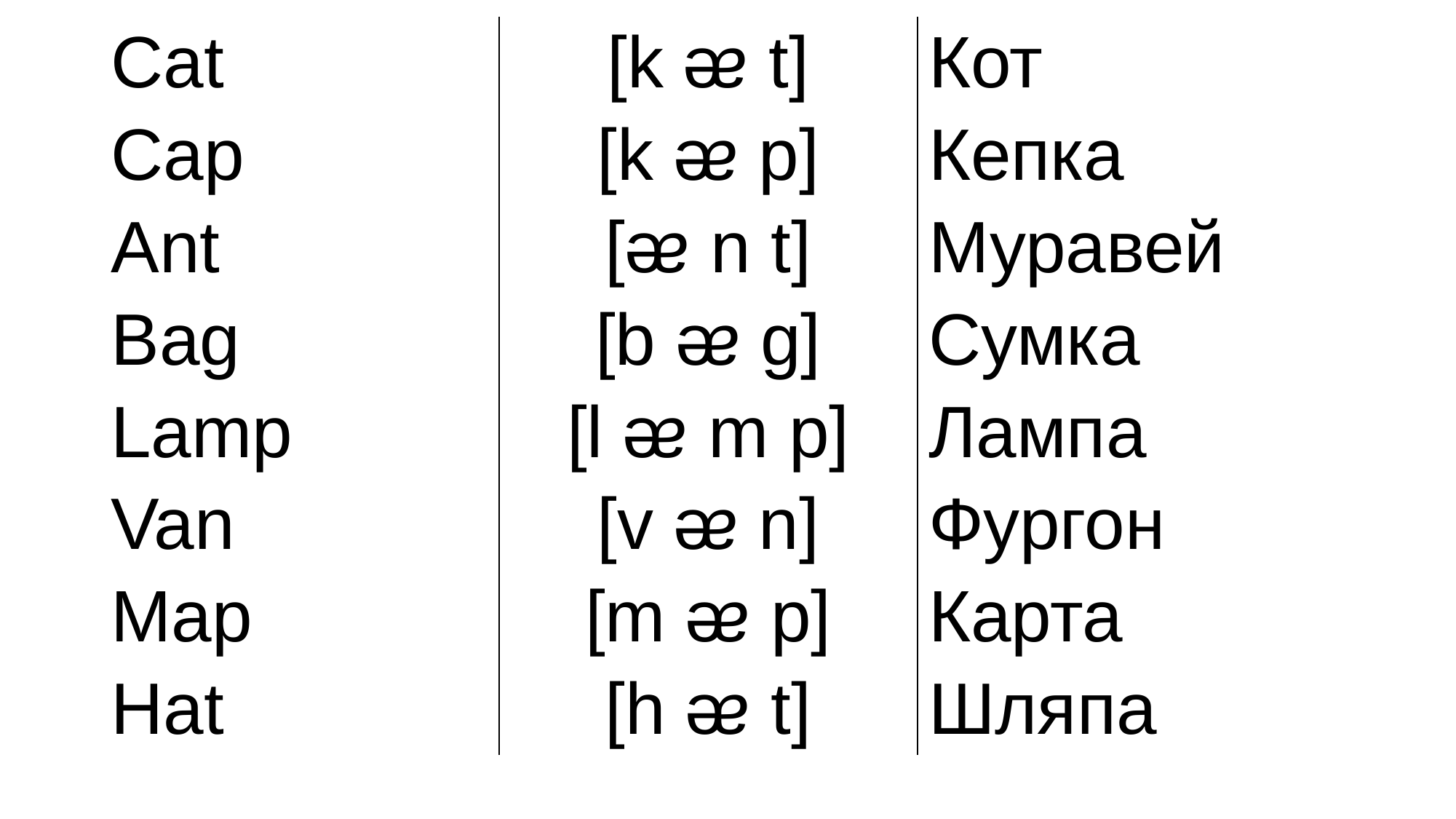

| Cat | [k ᴂ t] | Кот |
| --- | --- | --- |
| Cap | [k ᴂ p] | Кепка |
| Ant | [ᴂ n t] | Муравей |
| Bag | [b ᴂ g] | Сумка |
| Lamp | [l ᴂ m p] | Лампа |
| Van | [v ᴂ n] | Фургон |
| Map | [m ᴂ p] | Карта |
| Hat | [h ᴂ t] | Шляпа |
#